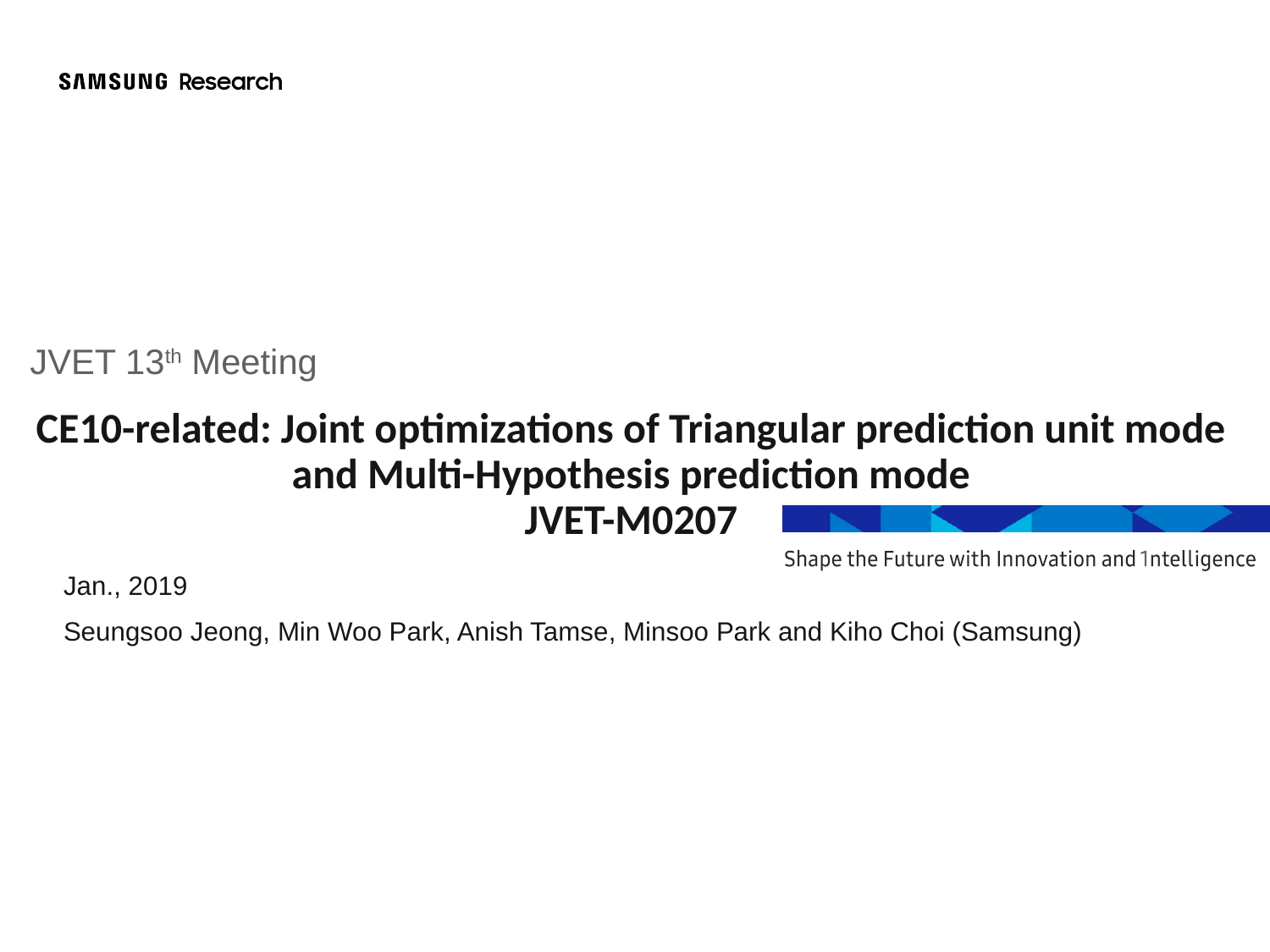

JVET 13th Meeting
# CE10-related: Joint optimizations of Triangular prediction unit mode and Multi-Hypothesis prediction mode JVET-M0207
Jan., 2019
Seungsoo Jeong, Min Woo Park, Anish Tamse, Minsoo Park and Kiho Choi (Samsung)